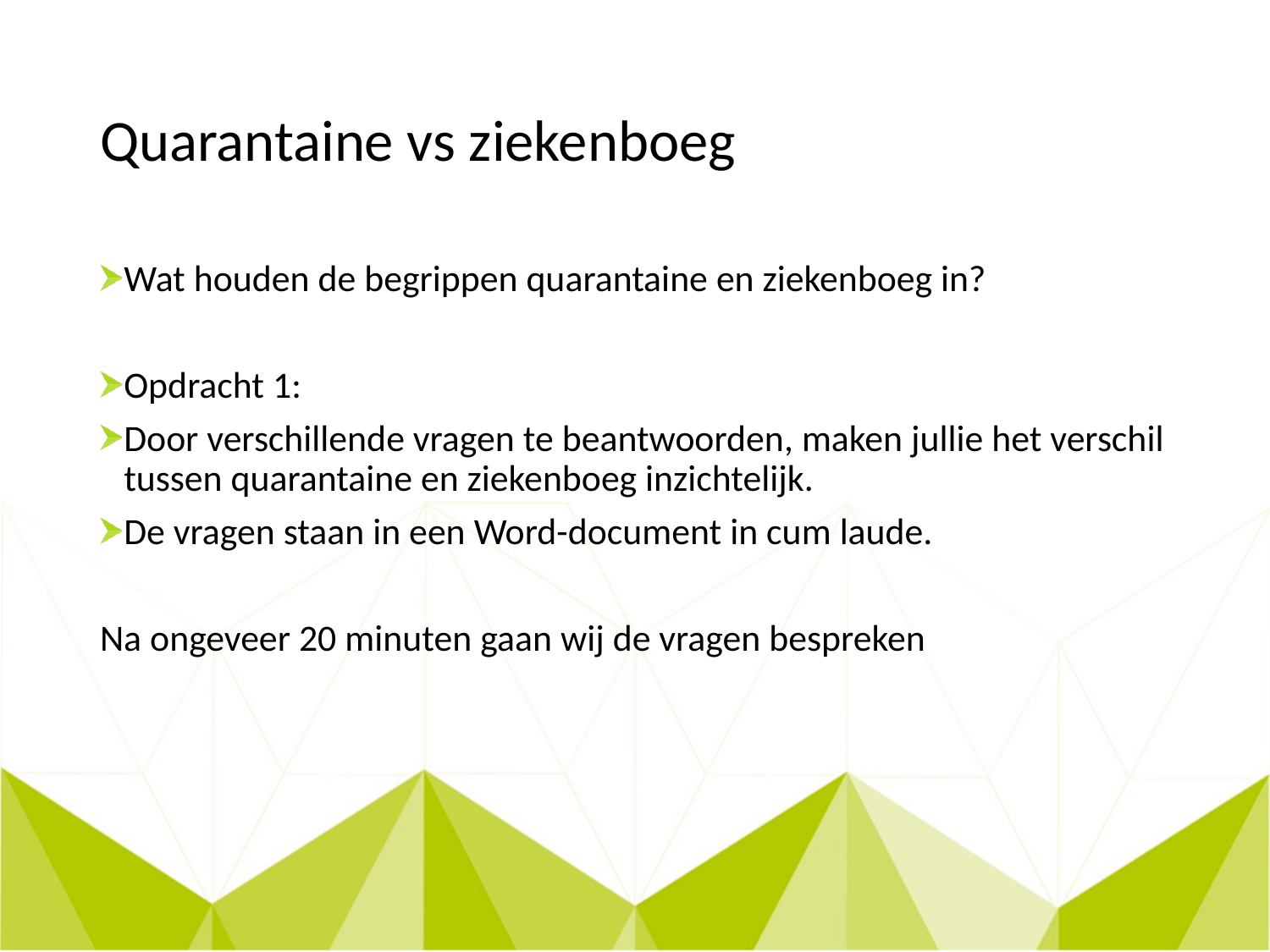

# Quarantaine vs ziekenboeg
Wat houden de begrippen quarantaine en ziekenboeg in?

Opdracht 1:
Door verschillende vragen te beantwoorden, maken jullie het verschil tussen quarantaine en ziekenboeg inzichtelijk.
De vragen staan in een Word-document in cum laude.

Na ongeveer 20 minuten gaan wij de vragen bespreken